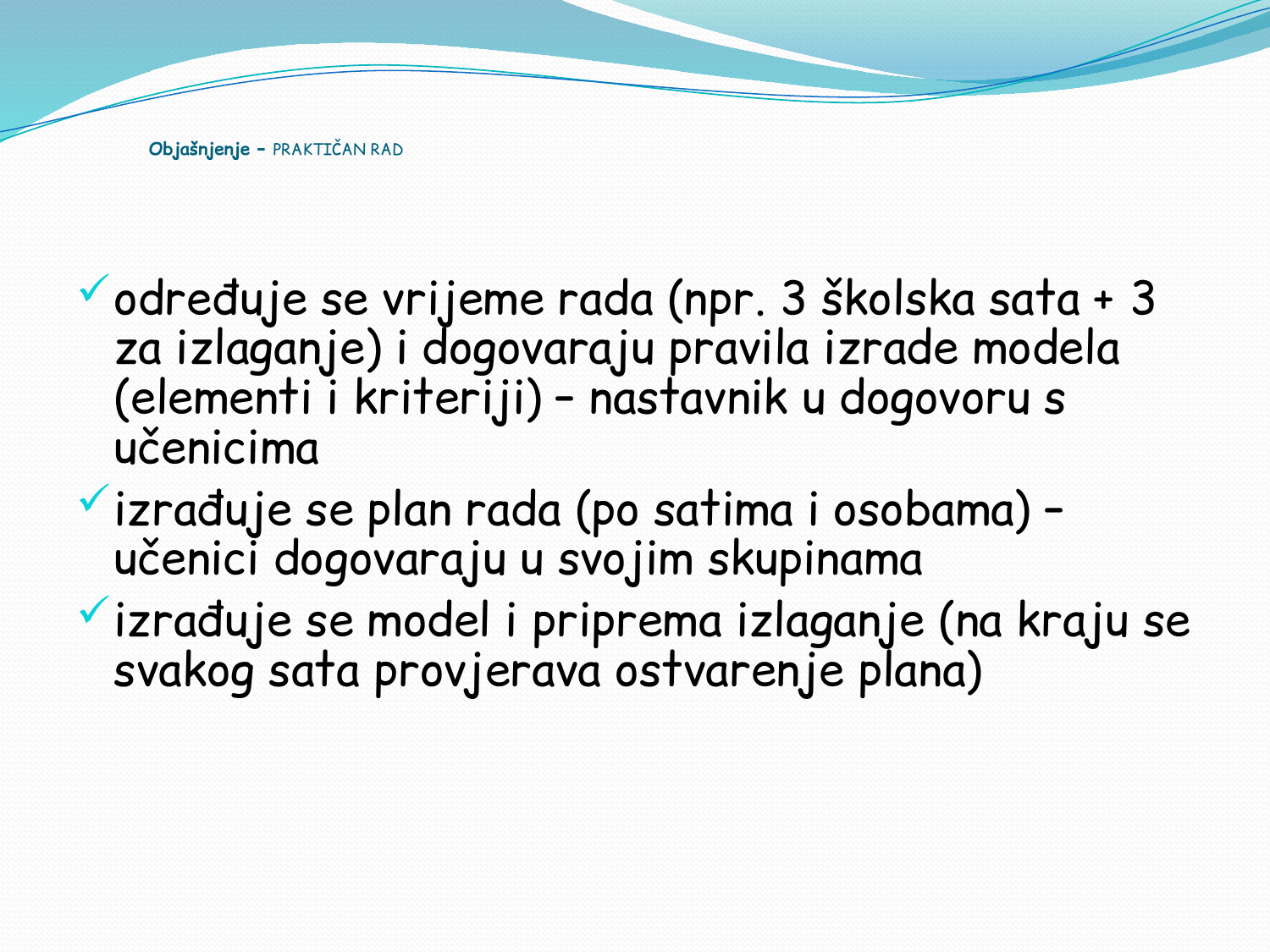

# Objašnjenje – PRAKTIČAN RAD
određuje se vrijeme rada (npr. 3 školska sata + 3 za izlaganje) i dogovaraju pravila izrade modela (elementi i kriteriji) – nastavnik u dogovoru s učenicima
izrađuje se plan rada (po satima i osobama) – učenici dogovaraju u svojim skupinama
izrađuje se model i priprema izlaganje (na kraju se svakog sata provjerava ostvarenje plana)